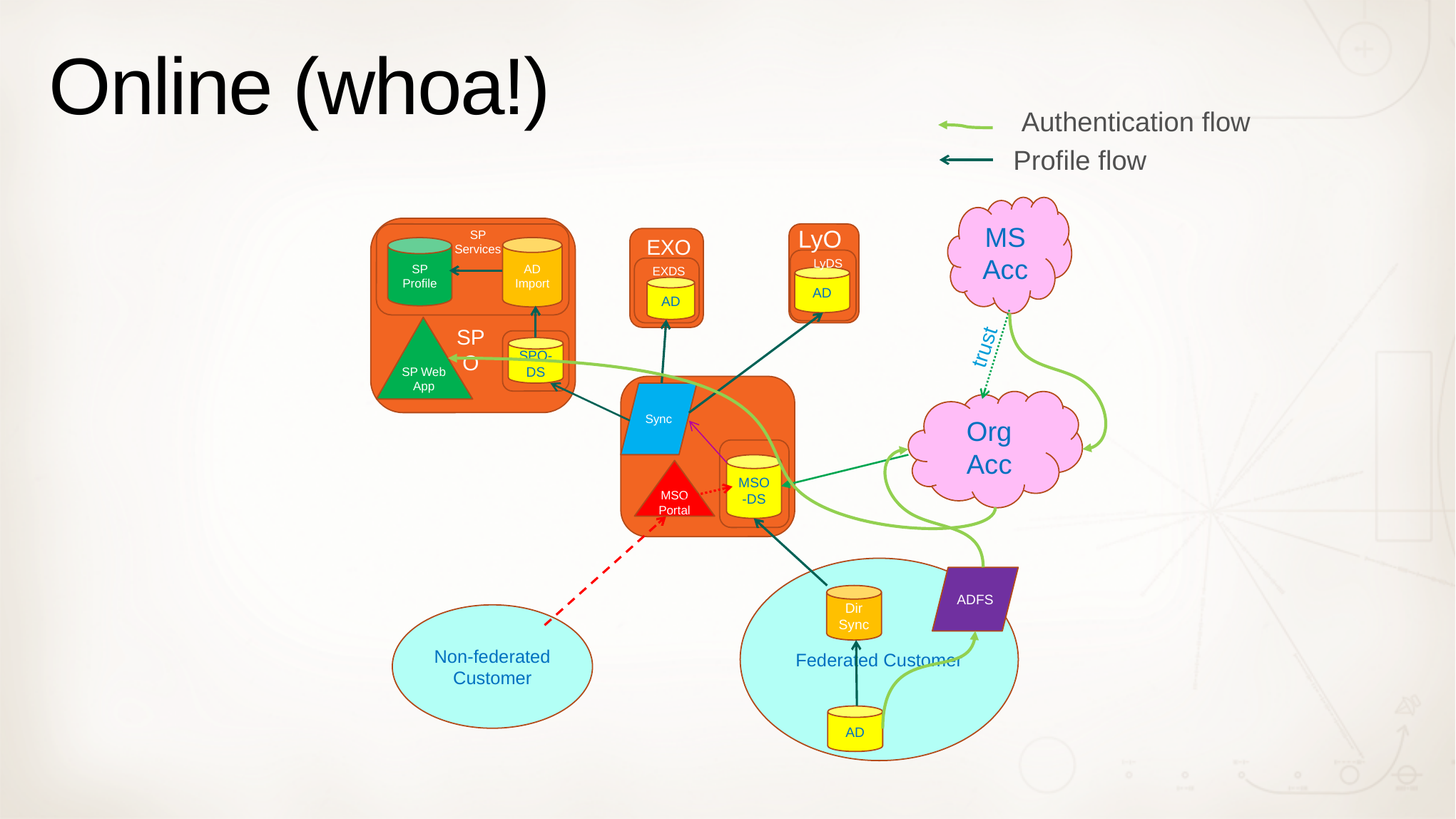

# Online (whoa!)
Authentication flow
Profile flow
MS
Acc
LyO

SP Services

EXO

SP Profile
AD Import
LyDS
OCDS
EXDS
EXDS
AD
AD
SP Web App
SPO
trust
SPODS
SPO-DS

Sync
Org Acc
MSODS
MSO-DS
MSO Portal
Federated Customer
ADFS
Dir Sync
Non-federated Customer
AD